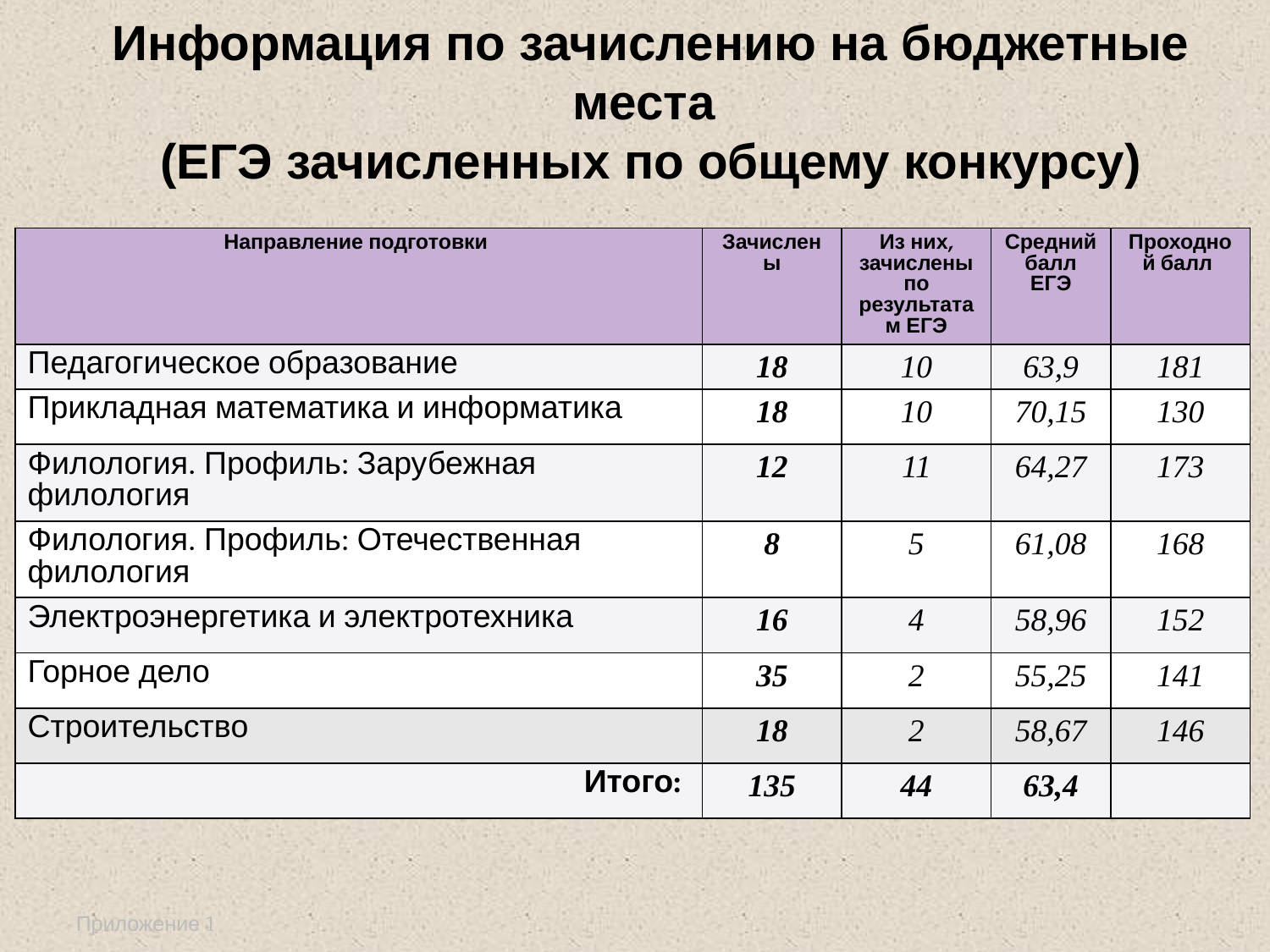

# Информация по зачислению на бюджетные места (ЕГЭ зачисленных по общему конкурсу)
| Направление подготовки | Зачислены | Из них, зачислены по результатам ЕГЭ | Средний балл ЕГЭ | Проходной балл |
| --- | --- | --- | --- | --- |
| Педагогическое образование | 18 | 10 | 63,9 | 181 |
| Прикладная математика и информатика | 18 | 10 | 70,15 | 130 |
| Филология. Профиль: Зарубежная филология | 12 | 11 | 64,27 | 173 |
| Филология. Профиль: Отечественная филология | 8 | 5 | 61,08 | 168 |
| Электроэнергетика и электротехника | 16 | 4 | 58,96 | 152 |
| Горное дело | 35 | 2 | 55,25 | 141 |
| Строительство | 18 | 2 | 58,67 | 146 |
| Итого: | 135 | 44 | 63,4 |  |
Приложение 1